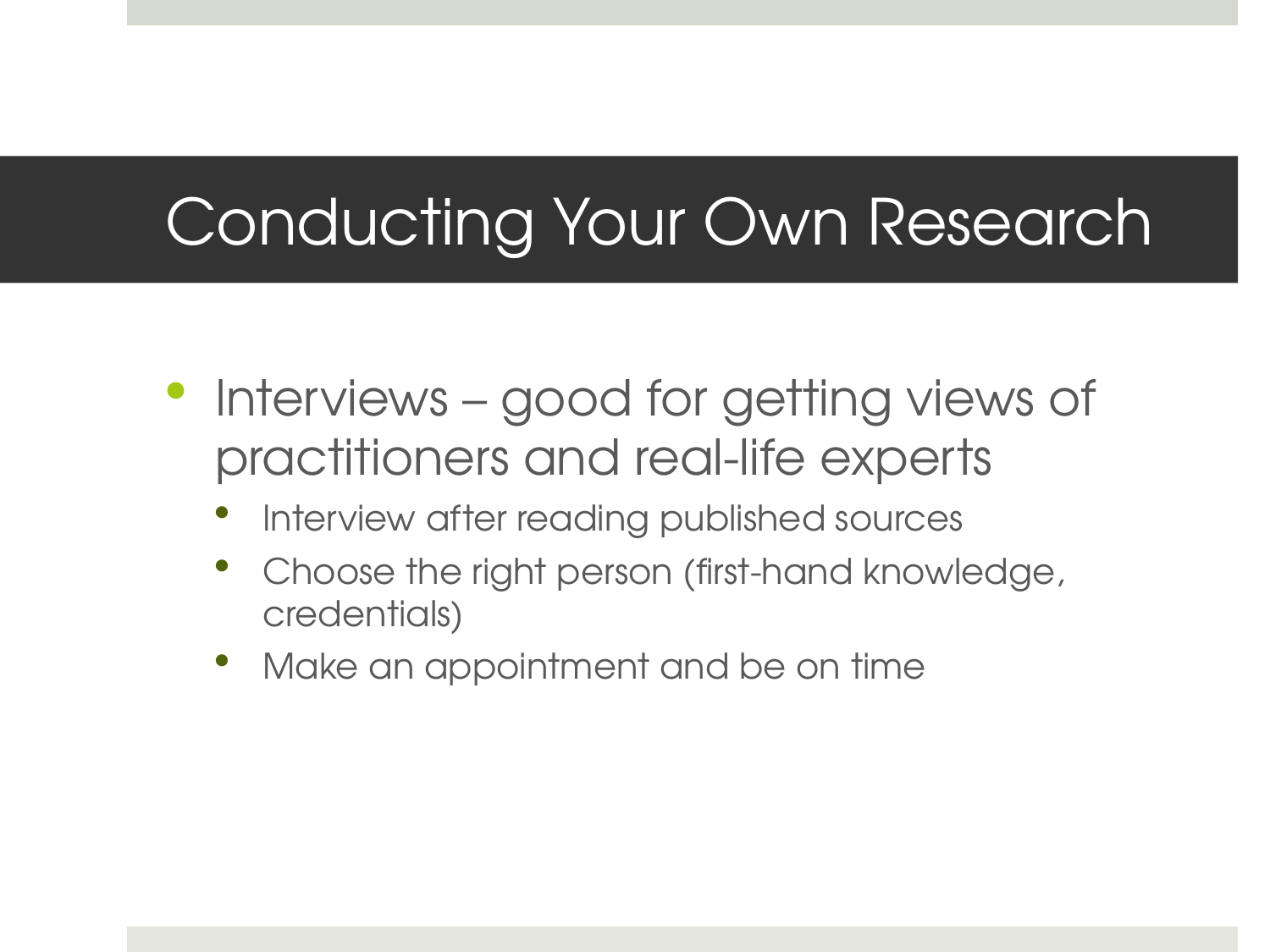

# Conducting Your Own Research
Interviews – good for getting views of practitioners and real-life experts
Interview after reading published sources
Choose the right person (first-hand knowledge, credentials)
Make an appointment and be on time